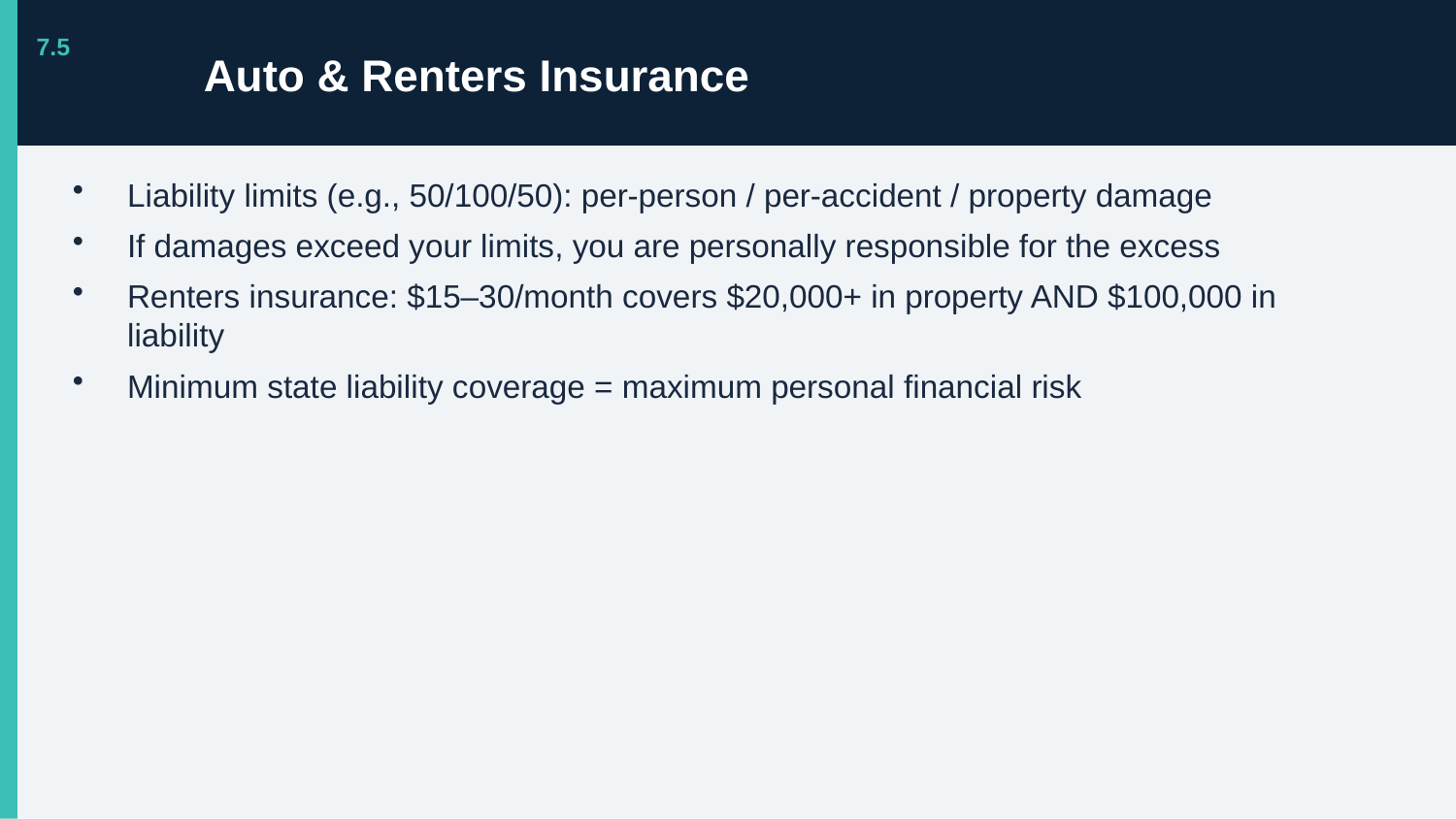

Auto & Renters Insurance
7.5
Liability limits (e.g., 50/100/50): per-person / per-accident / property damage
If damages exceed your limits, you are personally responsible for the excess
Renters insurance: $15–30/month covers $20,000+ in property AND $100,000 in liability
Minimum state liability coverage = maximum personal financial risk